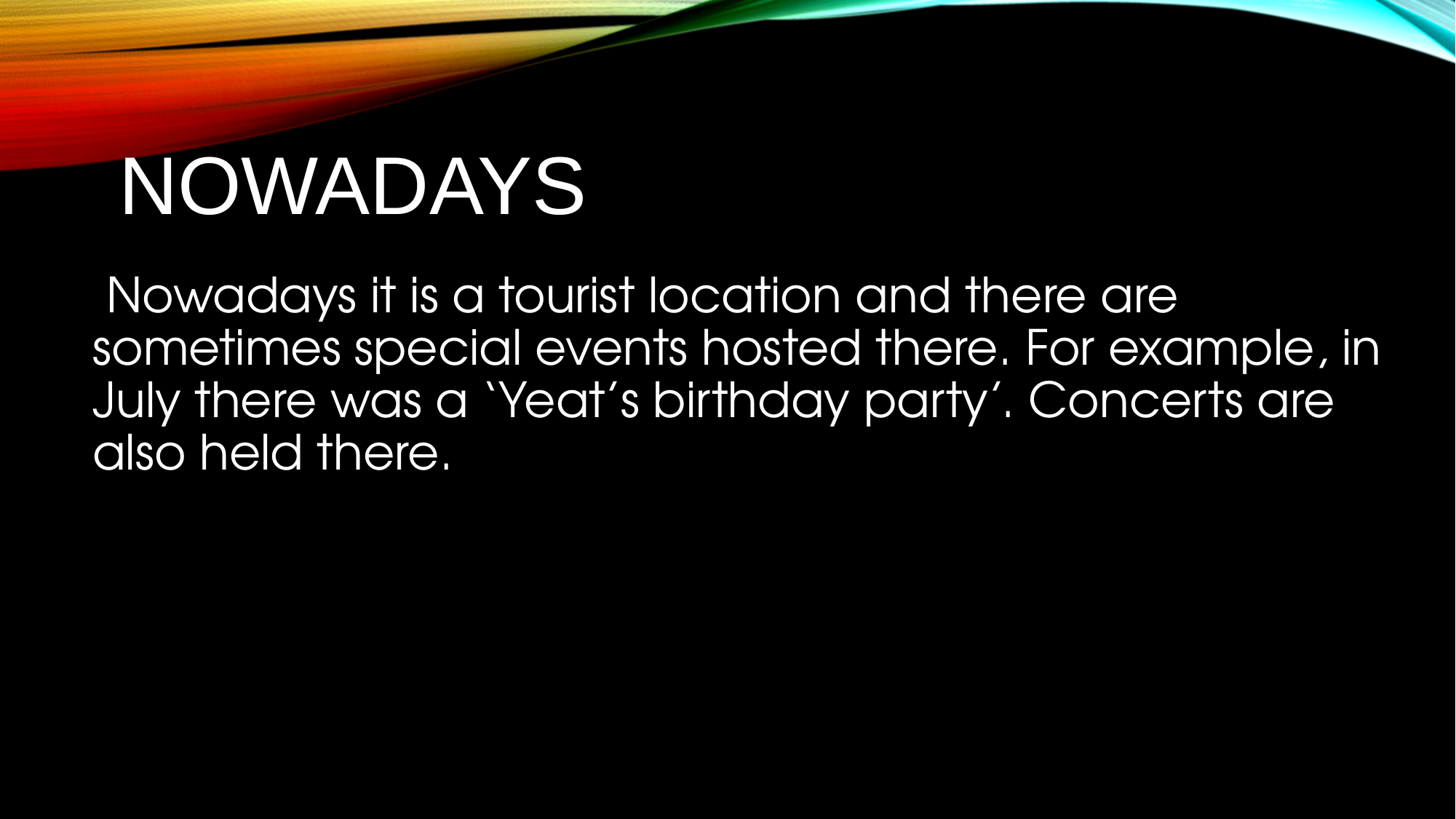

# Nowadays
 Nowadays it is a tourist location and there are  sometimes special events hosted there. For example, in July there was a ‘Yeat’s birthday party’. Concerts are also held there.